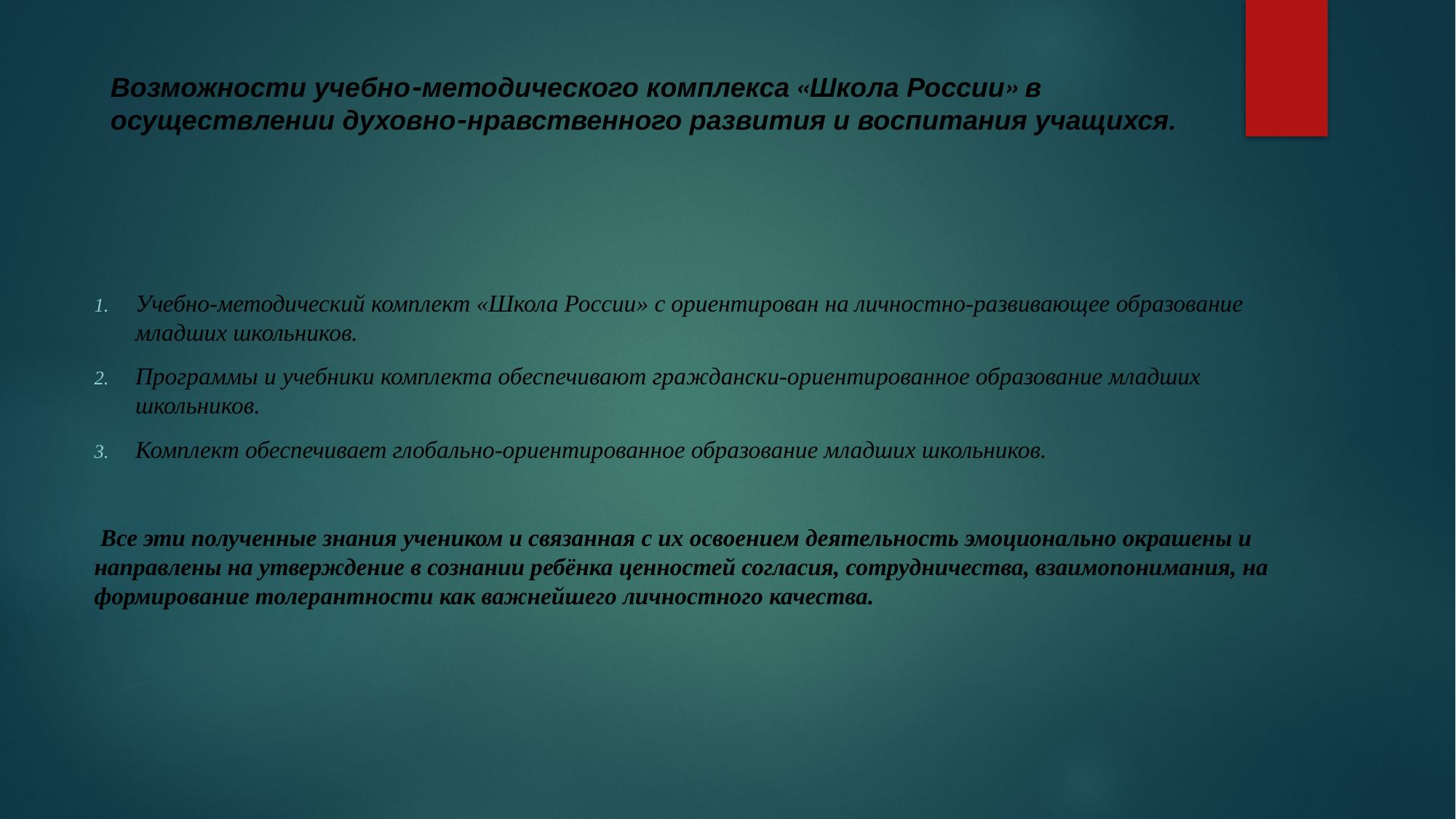

# Возможности учебно-методического комплекса «Школа России» в осуществлении духовно-нравственного развития и воспитания учащихся.
Учебно-методический комплект «Школа России» с ориентирован на личностно-развивающее образование младших школьников.
Программы и учебники комплекта обеспечивают граждански-ориентированное образование младших школьников.
Комплект обеспечивает глобально-ориентированное образование младших школьников.

 Все эти полученные знания учеником и связанная с их освоением деятельность эмоционально окрашены и направлены на утверждение в сознании ребёнка ценностей согласия, сотрудничества, взаимопонимания, на формирование толерантности как важнейшего личностного качества.